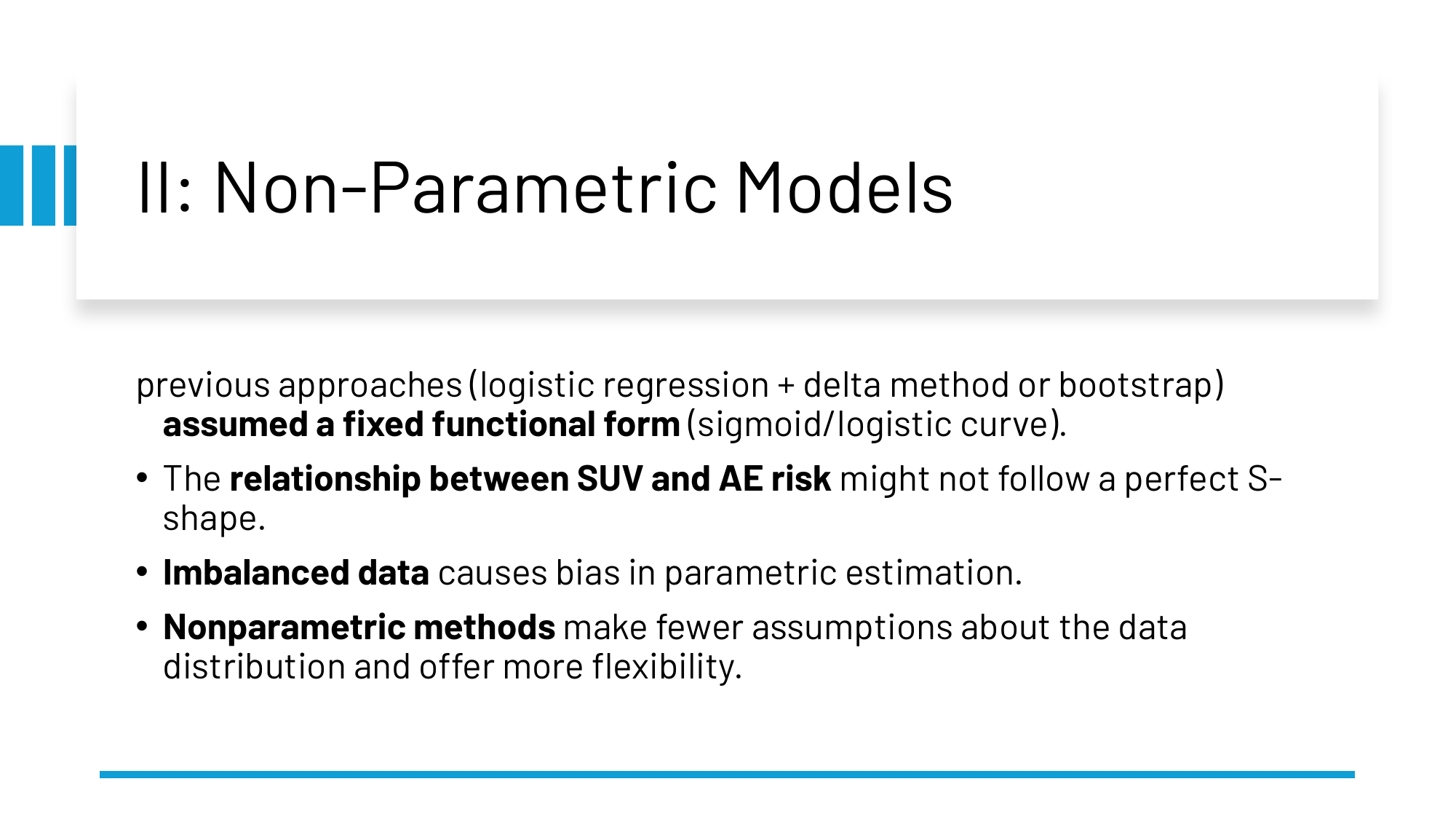

# II: Non-Parametric Models

previous approaches (logistic regression + delta method or bootstrap) assumed a fixed functional form (sigmoid/logistic curve).
The relationship between SUV and AE risk might not follow a perfect S-shape.
Imbalanced data causes bias in parametric estimation.
Nonparametric methods make fewer assumptions about the data distribution and offer more flexibility.